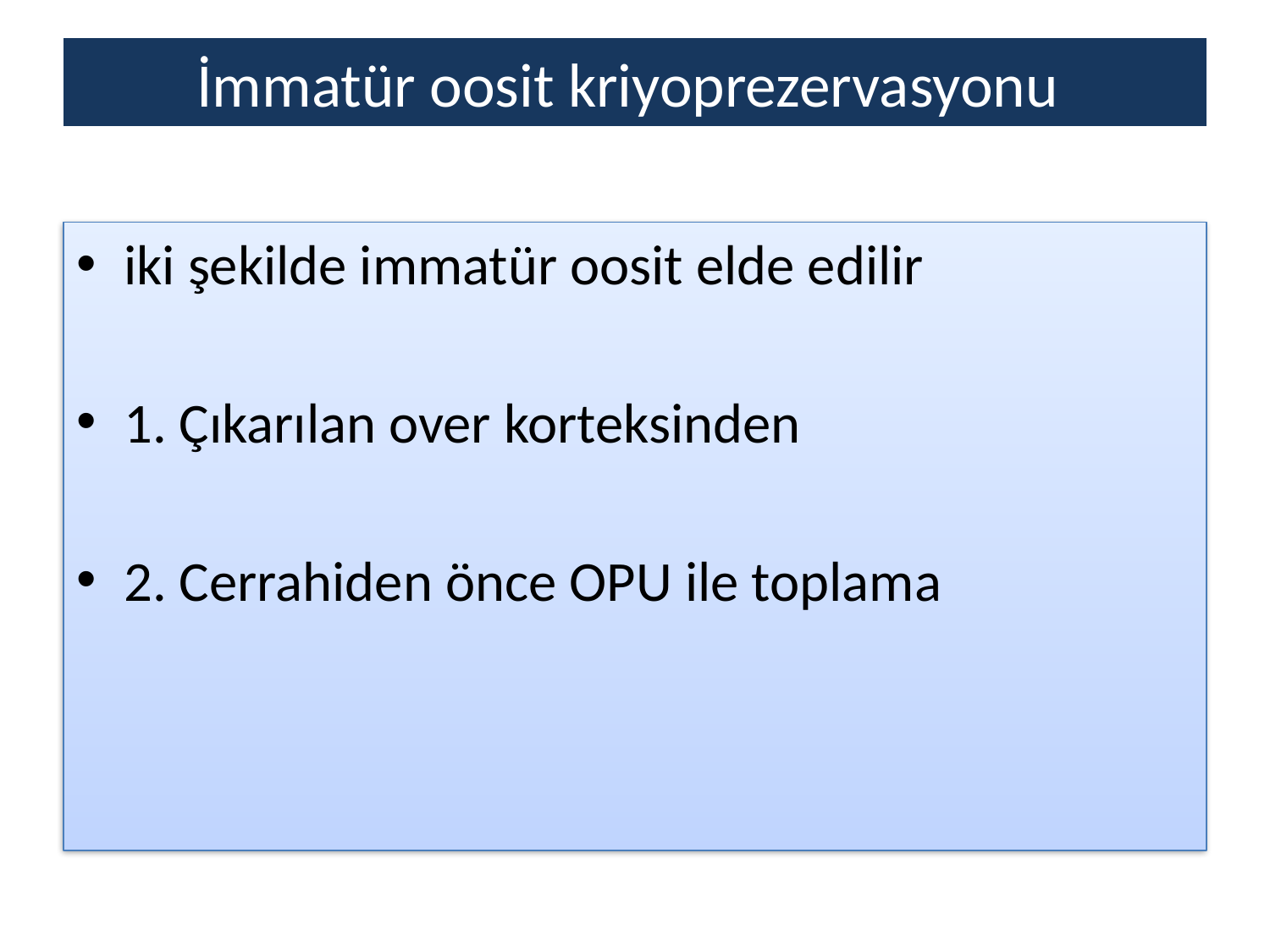

# İmmatür oosit kriyoprezervasyonu
iki şekilde immatür oosit elde edilir

1. Çıkarılan over korteksinden

2. Cerrahiden önce OPU ile toplama